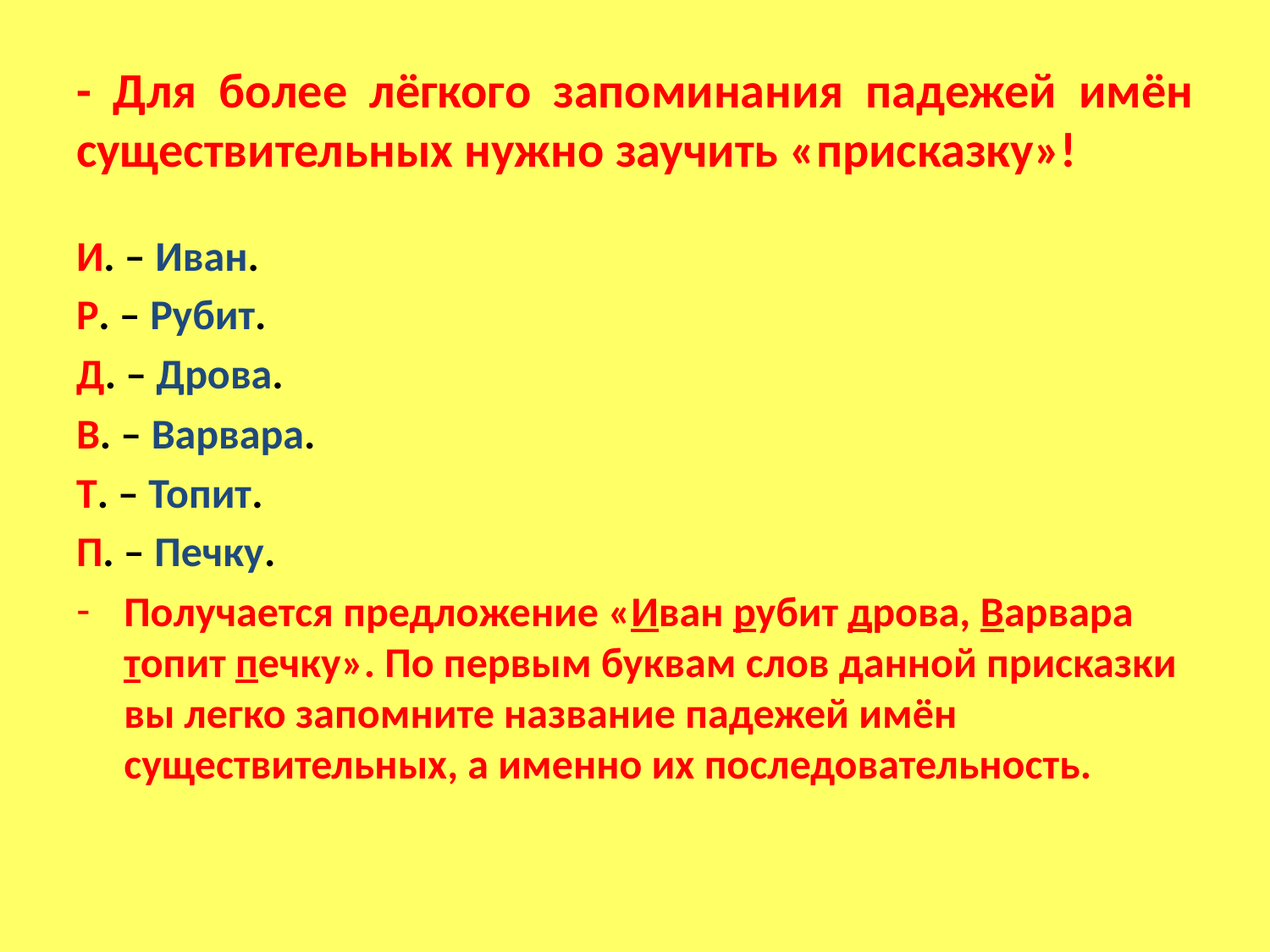

# - Для более лёгкого запоминания падежей имён существительных нужно заучить «присказку»!
И. – Иван.
Р. – Рубит.
Д. – Дрова.
В. – Варвара.
Т. – Топит.
П. – Печку.
Получается предложение «Иван рубит дрова, Варвара топит печку». По первым буквам слов данной присказки вы легко запомните название падежей имён существительных, а именно их последовательность.